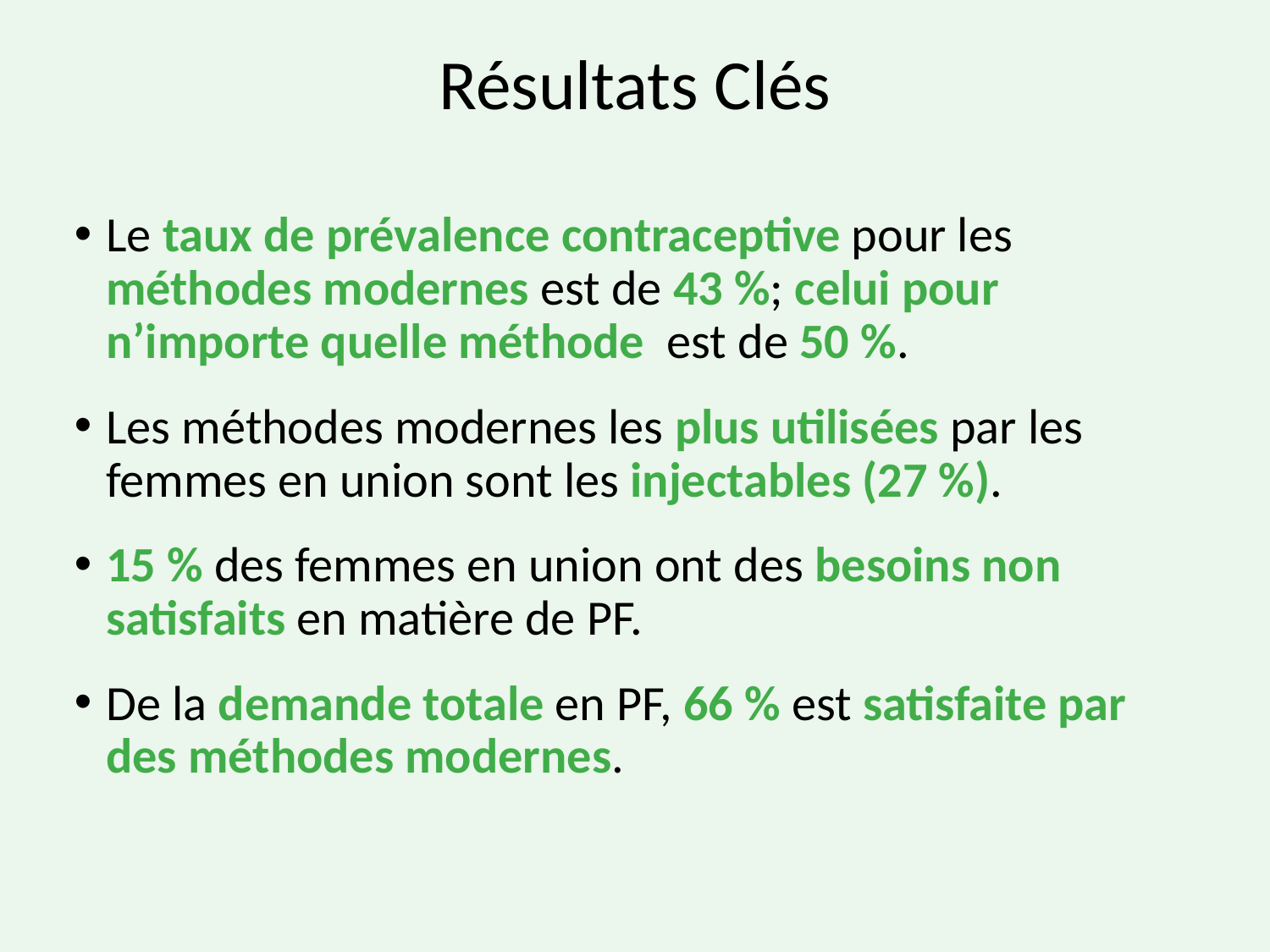

# Résultats Clés
Le taux de prévalence contraceptive pour les méthodes modernes est de 43 %; celui pour n’importe quelle méthode  est de 50 %.
Les méthodes modernes les plus utilisées par les femmes en union sont les injectables (27 %).
15 % des femmes en union ont des besoins non satisfaits en matière de PF.
De la demande totale en PF, 66 % est satisfaite par des méthodes modernes.